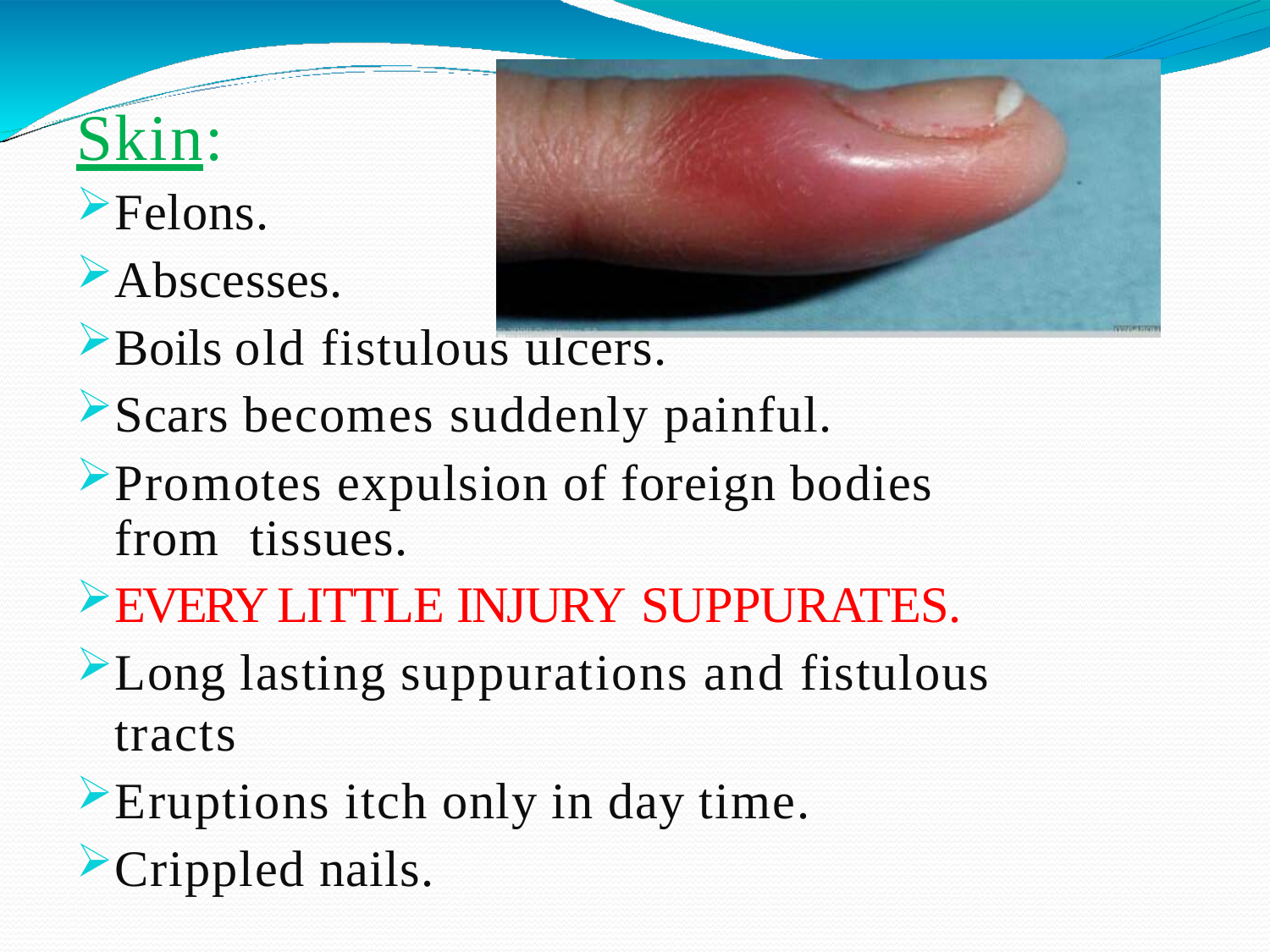

# Skin:
Felons.
Abscesses.
Boils old fistulous ulcers.
Scars becomes suddenly painful.
Promotes expulsion of foreign bodies from  tissues.
EVERY LITTLE INJURY SUPPURATES.
Long lasting suppurations and fistulous tracts
Eruptions itch only in day time.
Crippled nails.